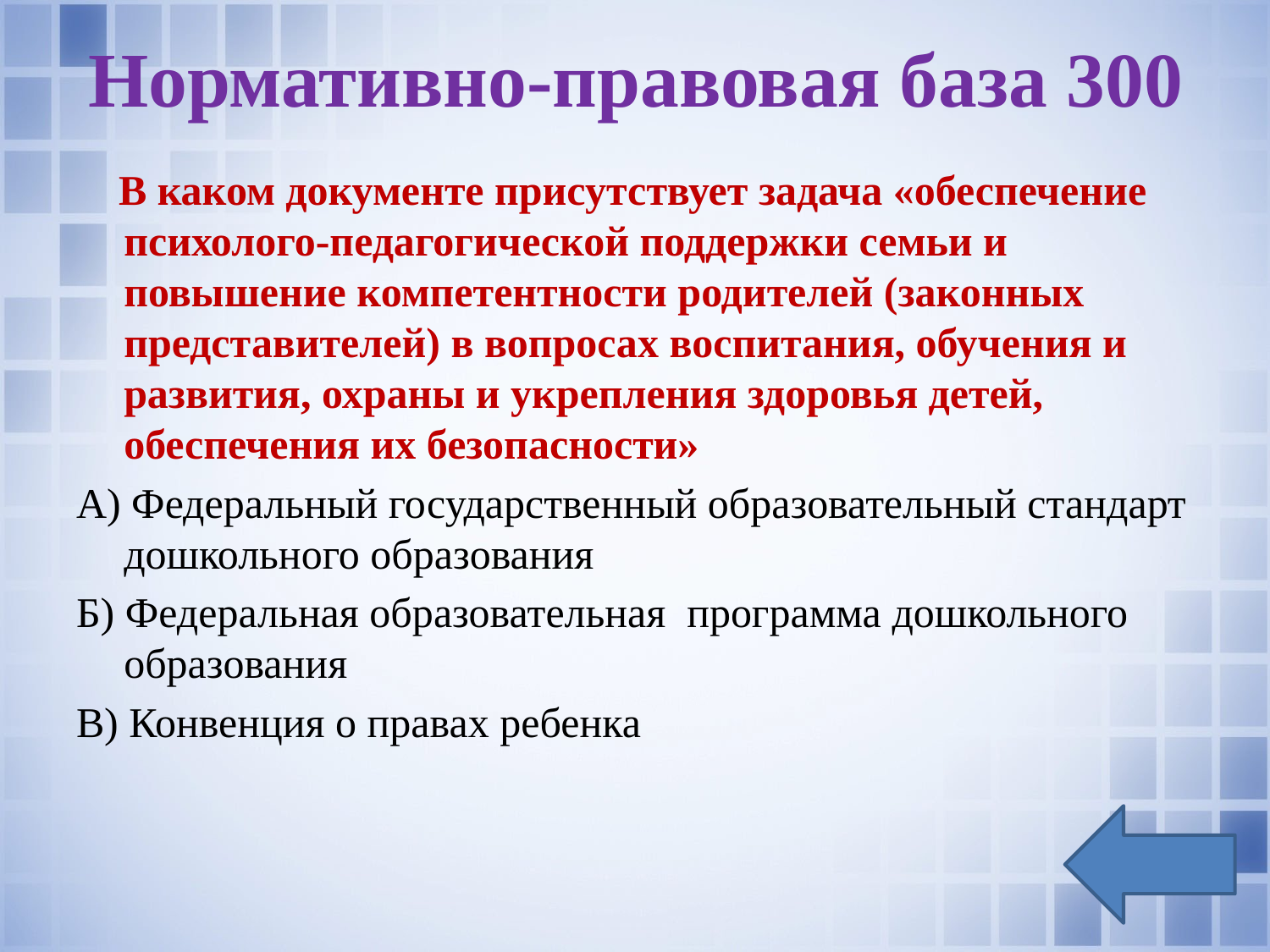

# Нормативно-правовая база 300
    В каком документе присутствует задача «обеспечение психолого-педагогической поддержки семьи и повышение компетентности родителей (законных представителей) в вопросах воспитания, обучения и развития, охраны и укрепления здоровья детей, обеспечения их безопасности»
А) Федеральный государственный образовательный стандарт дошкольного образования
Б) Федеральная образовательная  программа дошкольного образования
В) Конвенция о правах ребенка